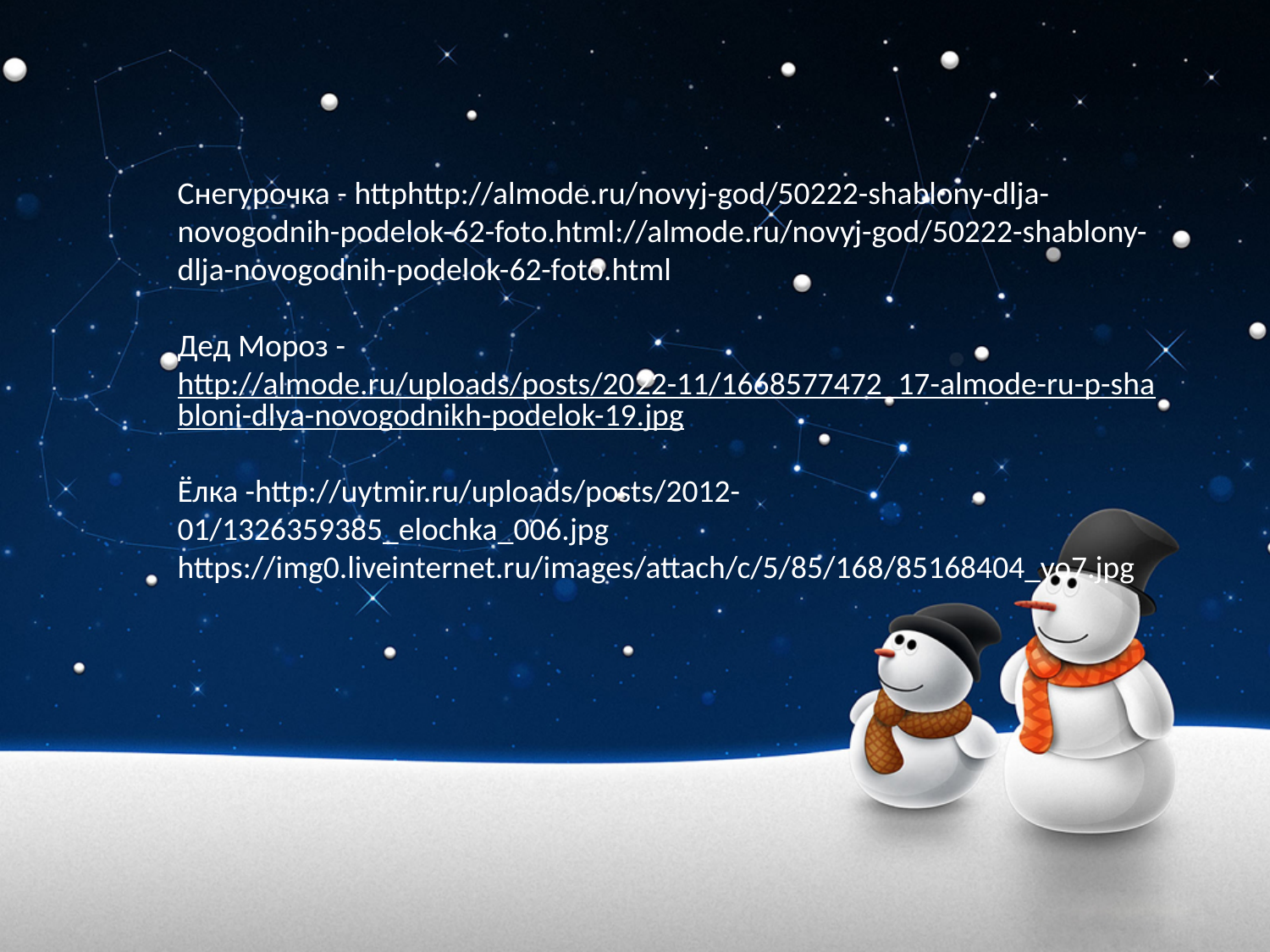

Снегурочка - httphttp://almode.ru/novyj-god/50222-shablony-dlja-novogodnih-podelok-62-foto.html://almode.ru/novyj-god/50222-shablony-dlja-novogodnih-podelok-62-foto.html

Дед Мороз - http://almode.ru/uploads/posts/2022-11/1668577472_17-almode-ru-p-shabloni-dlya-novogodnikh-podelok-19.jpg

Ёлка -http://uytmir.ru/uploads/posts/2012-01/1326359385_elochka_006.jpg
https://img0.liveinternet.ru/images/attach/c/5/85/168/85168404_yo7.jpg
#